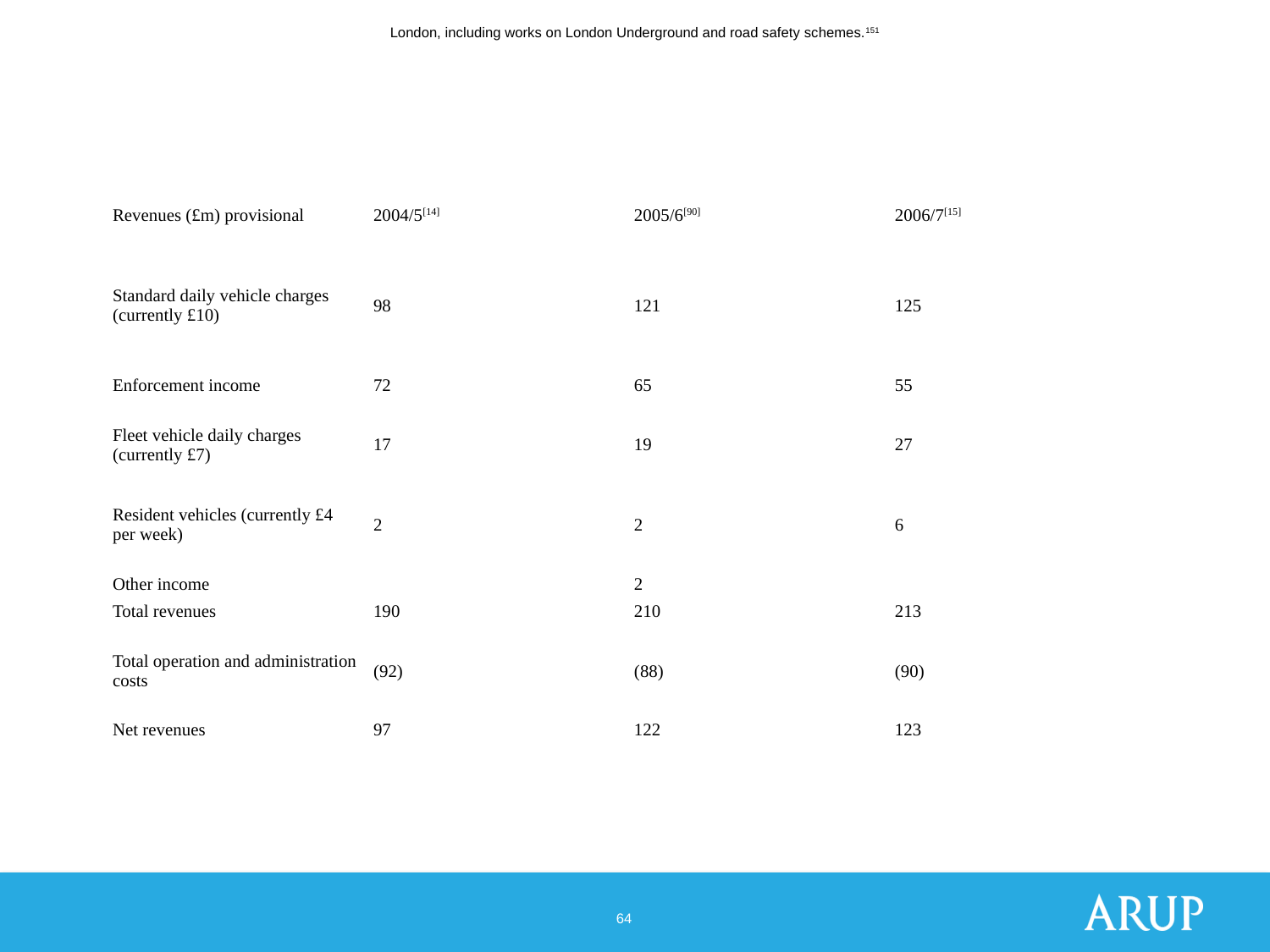

London, including works on London Underground and road safety schemes.151
#
| Revenues (£m) provisional | 2004/5[14] | 2005/6[90] | 2006/7[15] |
| --- | --- | --- | --- |
| Standard daily vehicle charges (currently £10) | 98 | 121 | 125 |
| Enforcement income | 72 | 65 | 55 |
| Fleet vehicle daily charges (currently £7) | 17 | 19 | 27 |
| Resident vehicles (currently £4 per week) | 2 | 2 | 6 |
| Other income |  | 2 |  |
| Total revenues | 190 | 210 | 213 |
| Total operation and administration costs | (92) | (88) | (90) |
| Net revenues | 97 | 122 | 123 |